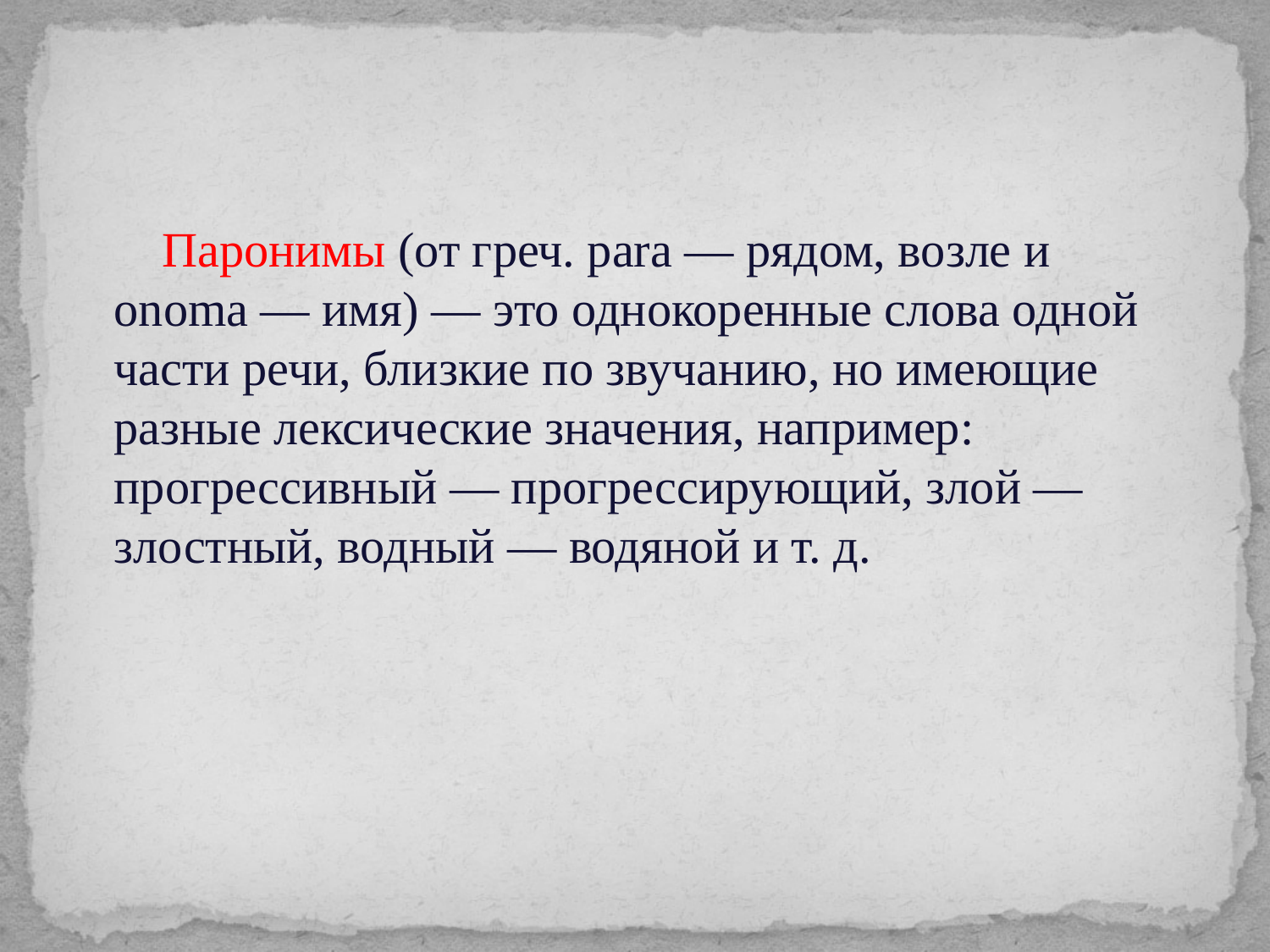

#
       Паронимы (от греч. para — рядом, возле и onoma — имя) — это однокоренные слова одной части речи, близкие по звучанию, но имеющие разные лексические значения, например: прогрессивный — прогрессирующий, злой — злостный, водный — водяной и т. д.